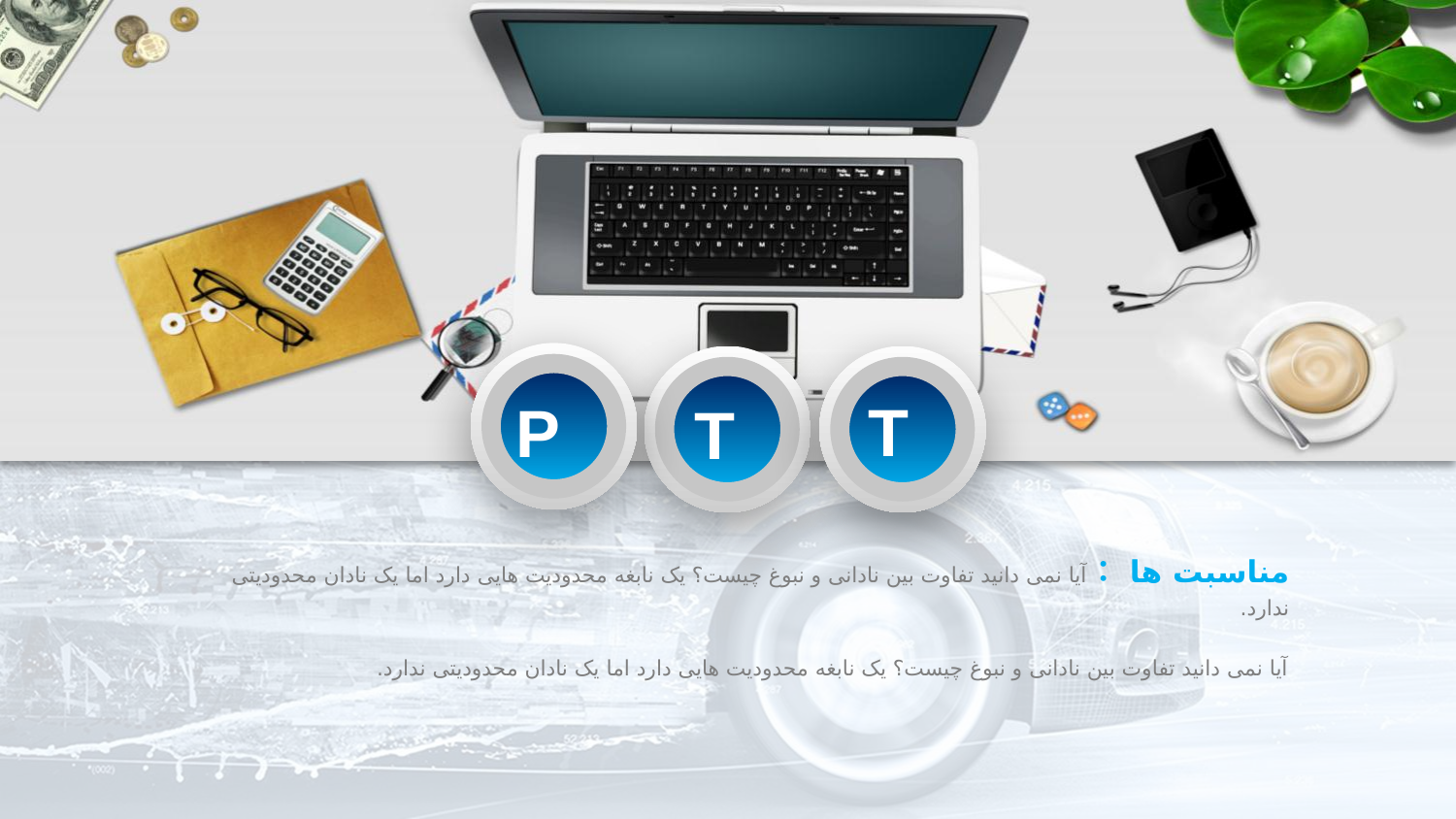

T
P
T
مناسبت ها ：آیا نمی دانید تفاوت بین نادانی و نبوغ چیست؟ یک نابغه محدودیت هایی دارد اما یک نادان محدودیتی ندارد.

آیا نمی دانید تفاوت بین نادانی و نبوغ چیست؟ یک نابغه محدودیت هایی دارد اما یک نادان محدودیتی ندارد.